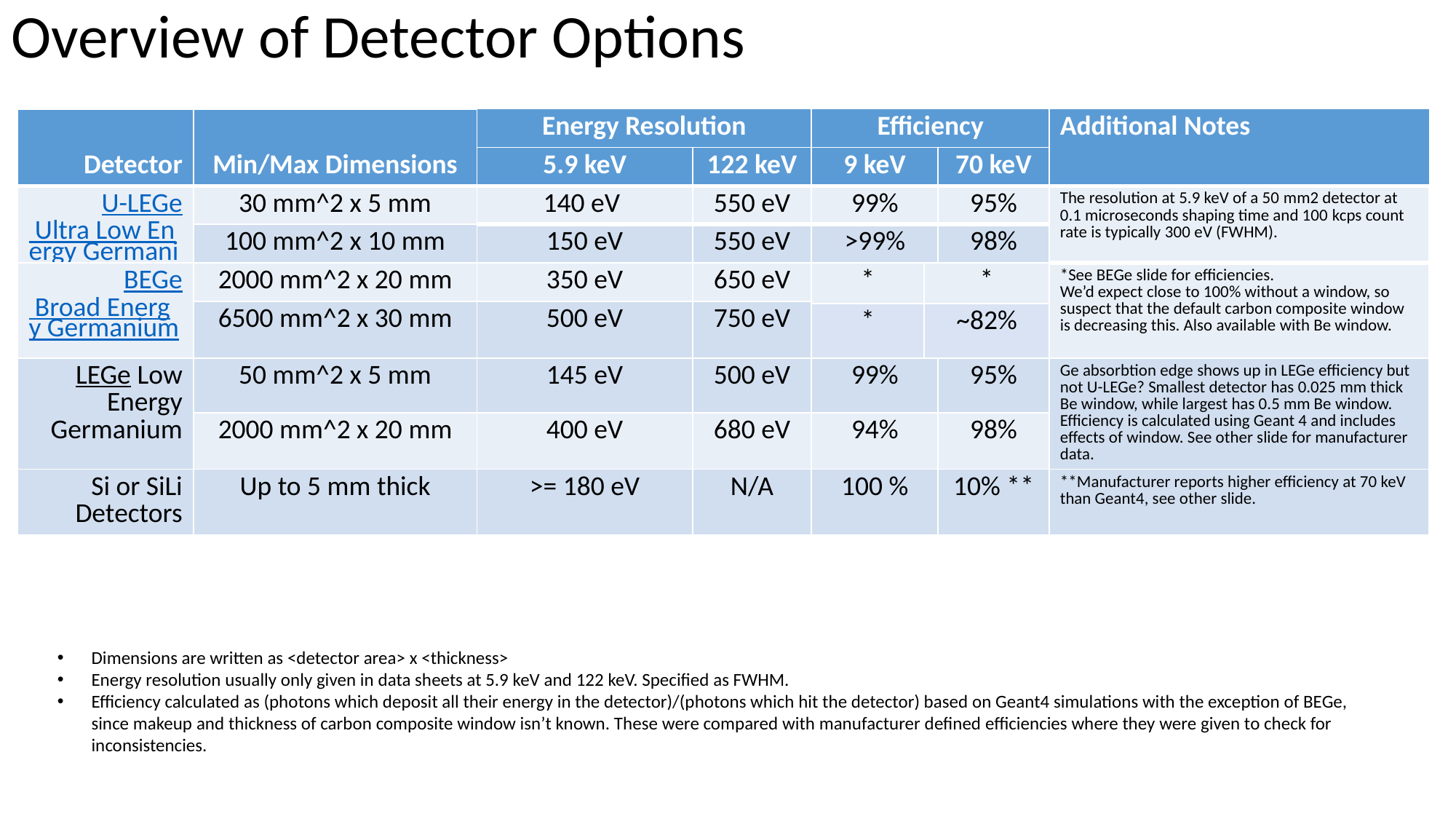

# Overview of Detector Options
| Detector | Min/Max Dimensions | Energy Resolution |  | Efficiency |  |  | Additional Notes |
| --- | --- | --- | --- | --- | --- | --- | --- |
|  |  | 5.9 keV | 122 keV | 9 keV |  | 70 keV |  |
| U-LEGe Ultra Low Energy Germanium | 30 mm^2 x 5 mm | 140 eV | 550 eV | 99% |  | 95% | The resolution at 5.9 keV of a 50 mm2 detector at 0.1 microseconds shaping time and 100 kcps count rate is typically 300 eV (FWHM). |
|  | 100 mm^2 x 10 mm | 150 eV | 550 eV | >99% |  | 98% |  |
| BEGe Broad Energy Germanium | 2000 mm^2 x 20 mm | 350 eV | 650 eV | \* | \* |  | \*See BEGe slide for efficiencies. We’d expect close to 100% without a window, so suspect that the default carbon composite window is decreasing this. Also available with Be window. |
|  | 6500 mm^2 x 30 mm | 500 eV | 750 eV |  |  |  |  |
|  |  |  |  | \* | ~82% |  |  |
| LEGe Low Energy Germanium | 50 mm^2 x 5 mm | 145 eV | 500 eV | 99% |  | 95% | Ge absorbtion edge shows up in LEGe efficiency but not U-LEGe? Smallest detector has 0.025 mm thick Be window, while largest has 0.5 mm Be window. Efficiency is calculated using Geant 4 and includes effects of window. See other slide for manufacturer data. |
|  | 2000 mm^2 x 20 mm | 400 eV | 680 eV | 94% |  | 98% |  |
| Si or SiLi Detectors | Up to 5 mm thick | >= 180 eV | N/A | 100 % |  | 10% \*\* | \*\*Manufacturer reports higher efficiency at 70 keV than Geant4, see other slide. |
Dimensions are written as <detector area> x <thickness>
Energy resolution usually only given in data sheets at 5.9 keV and 122 keV. Specified as FWHM.
Efficiency calculated as (photons which deposit all their energy in the detector)/(photons which hit the detector) based on Geant4 simulations with the exception of BEGe, since makeup and thickness of carbon composite window isn’t known. These were compared with manufacturer defined efficiencies where they were given to check for inconsistencies.